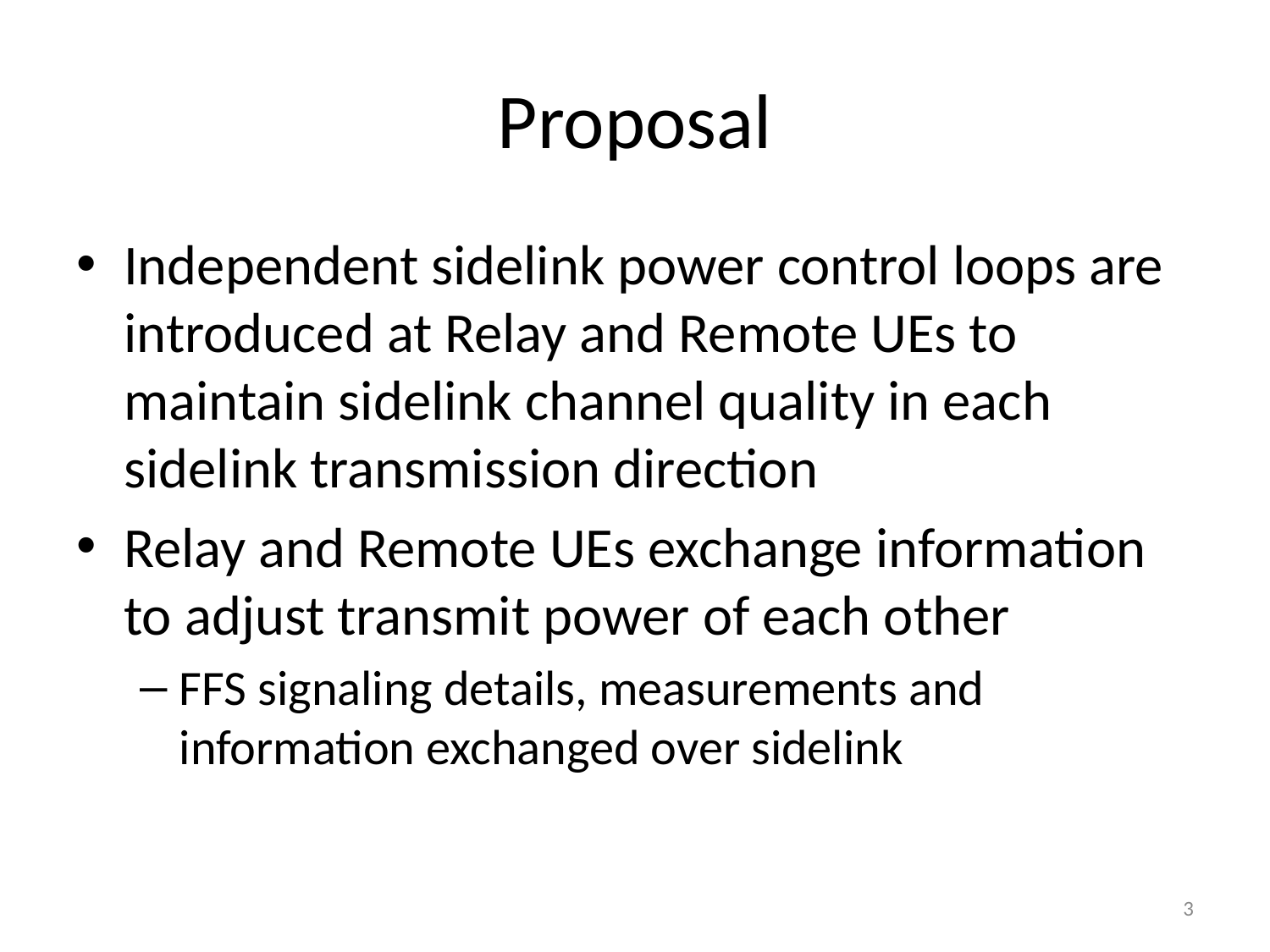

# Proposal
Independent sidelink power control loops are introduced at Relay and Remote UEs to maintain sidelink channel quality in each sidelink transmission direction
Relay and Remote UEs exchange information to adjust transmit power of each other
FFS signaling details, measurements and information exchanged over sidelink
3